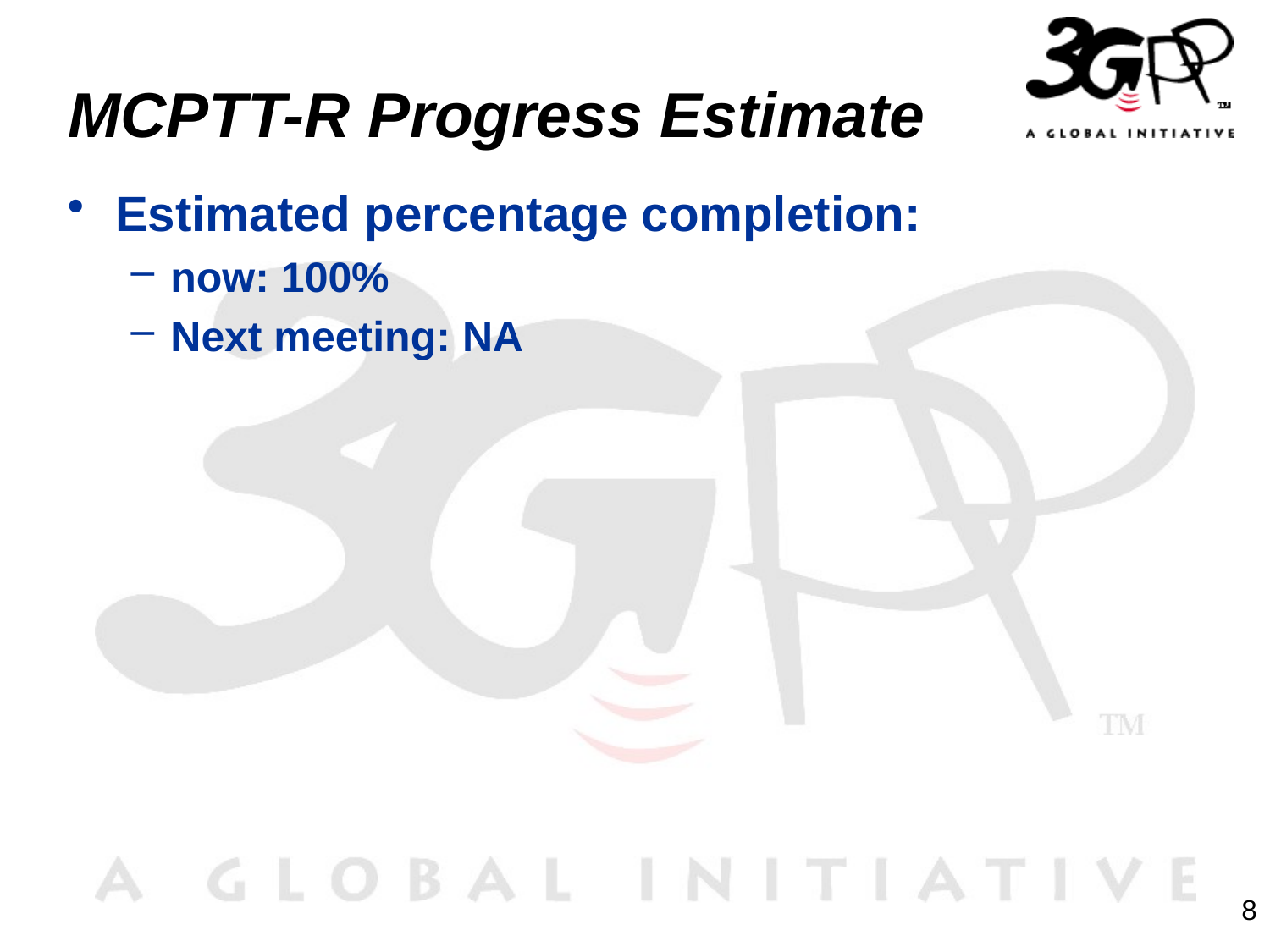

# MCPTT-R Progress Estimate
Estimated percentage completion:
now: 100%
Next meeting: NA
8